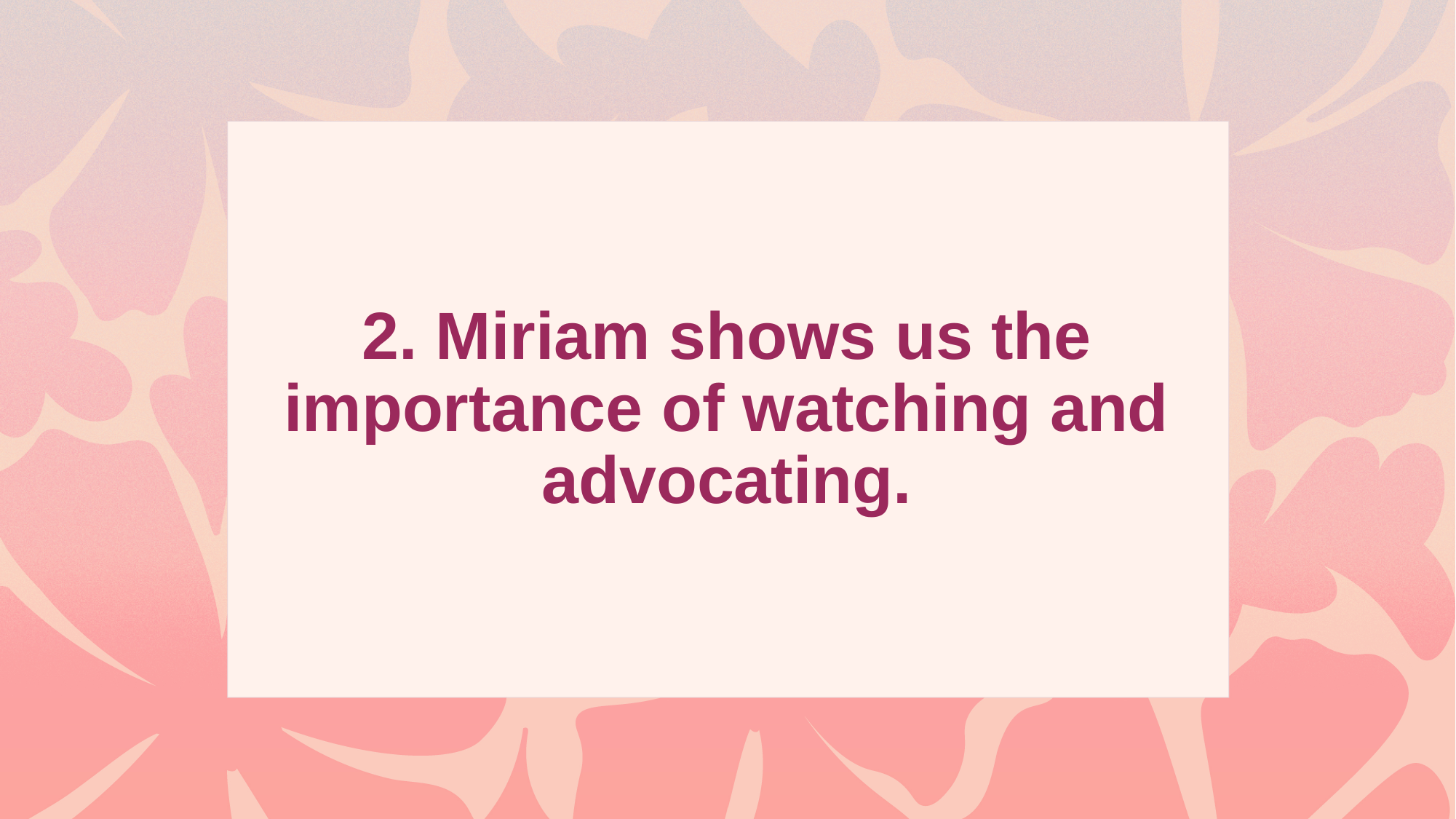

# 2. Miriam shows us the importance of watching and advocating.